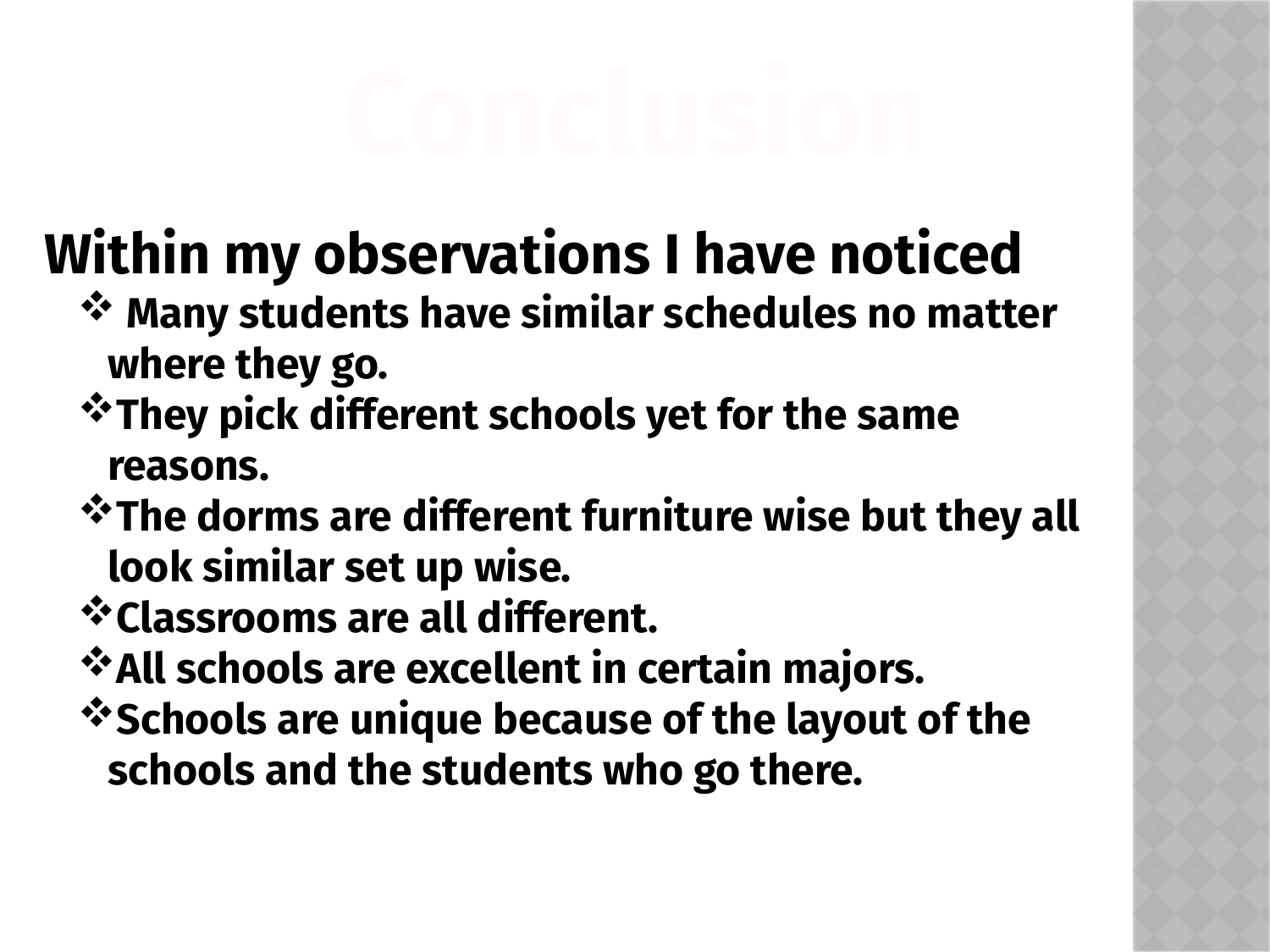

Conclusion
Within my observations I have noticed
 Many students have similar schedules no matter where they go.
They pick different schools yet for the same reasons.
The dorms are different furniture wise but they all look similar set up wise.
Classrooms are all different.
All schools are excellent in certain majors.
Schools are unique because of the layout of the schools and the students who go there.